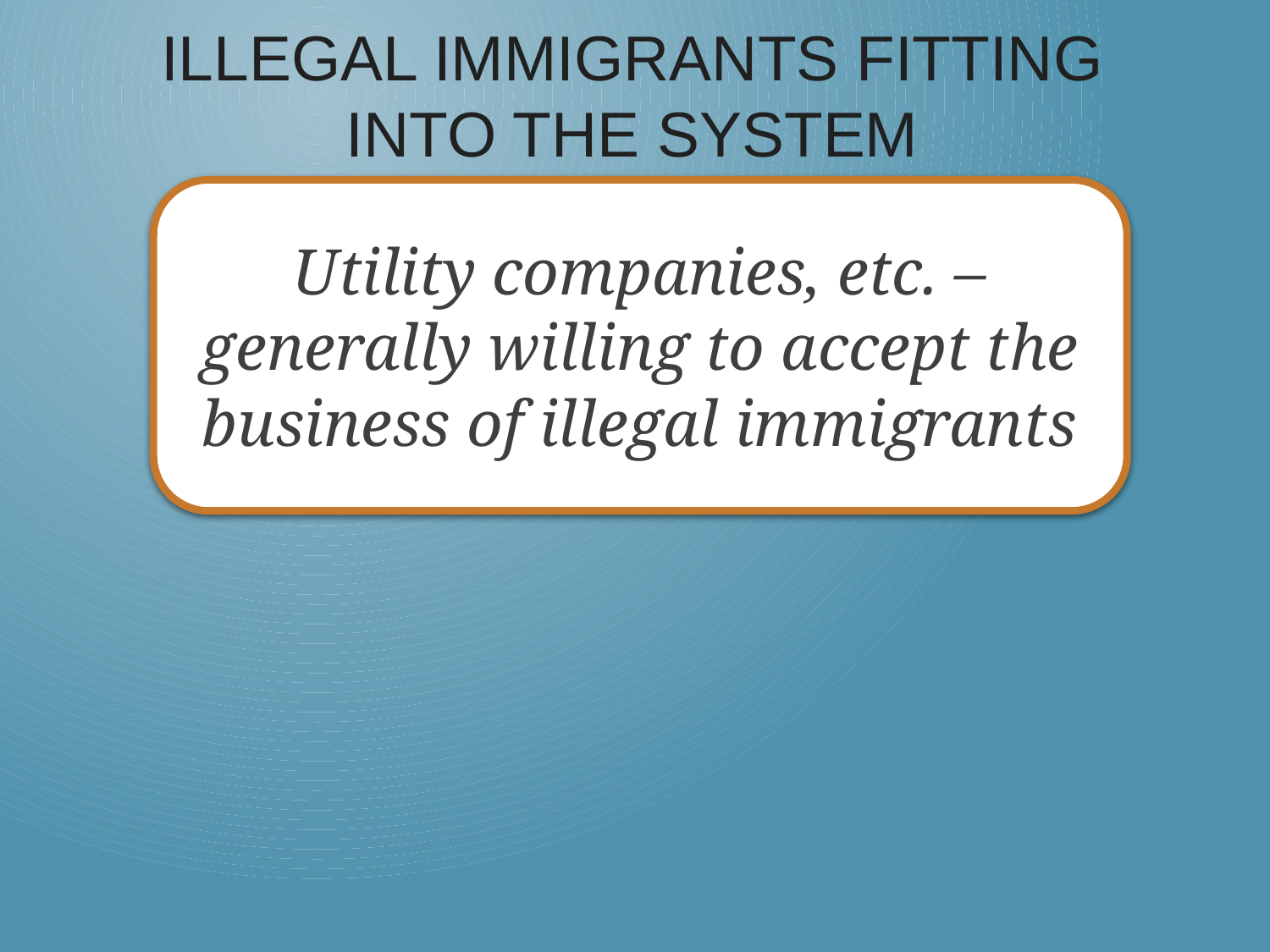

# Illegal Immigrants Fitting Into the System
Utility companies, etc. – generally willing to accept the business of illegal immigrants